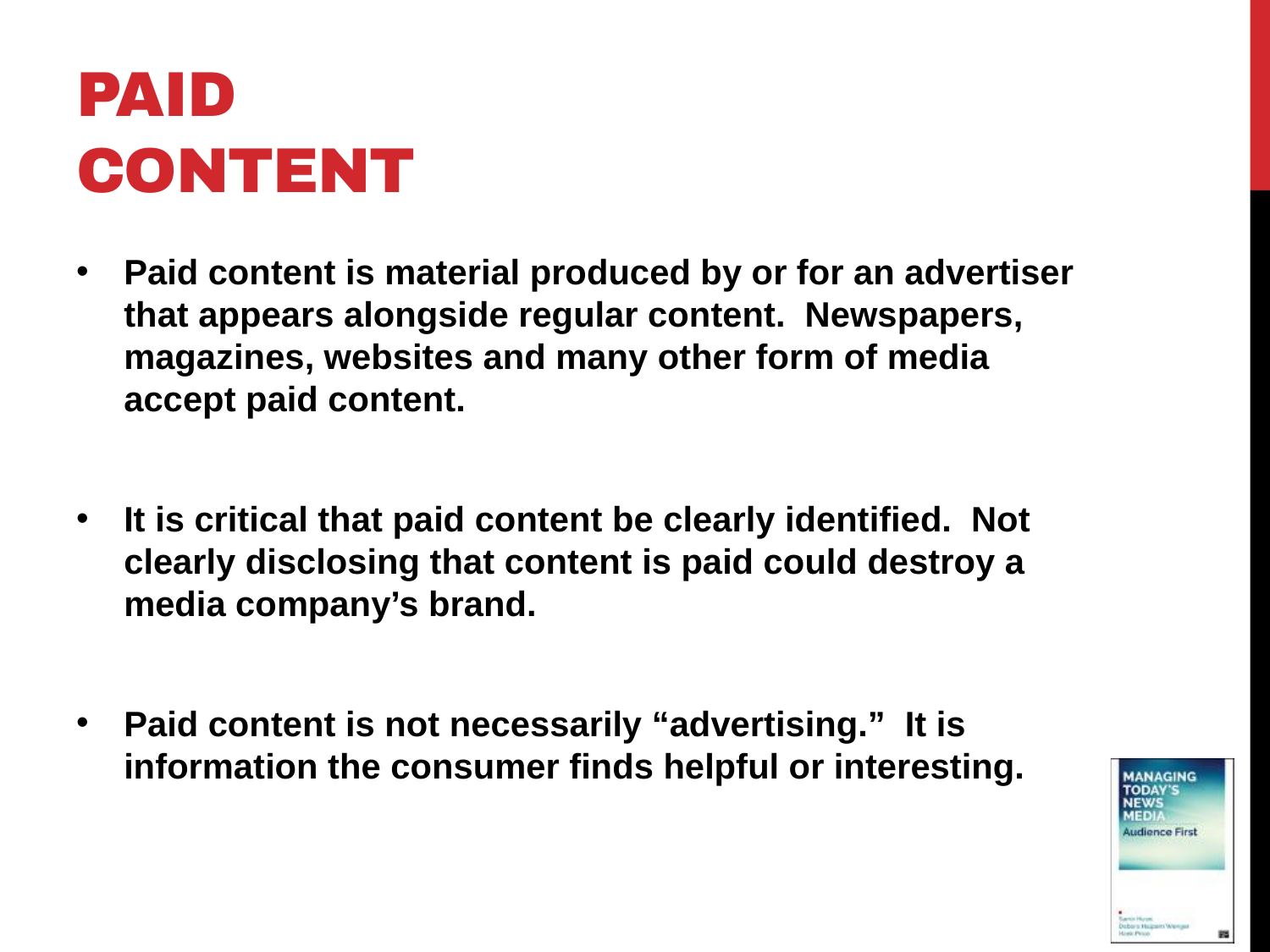

# Paid content
Paid content is material produced by or for an advertiser that appears alongside regular content.  Newspapers, magazines, websites and many other form of media accept paid content.

It is critical that paid content be clearly identified.  Not clearly disclosing that content is paid could destroy a media company’s brand.

Paid content is not necessarily “advertising.”  It is information the consumer finds helpful or interesting.